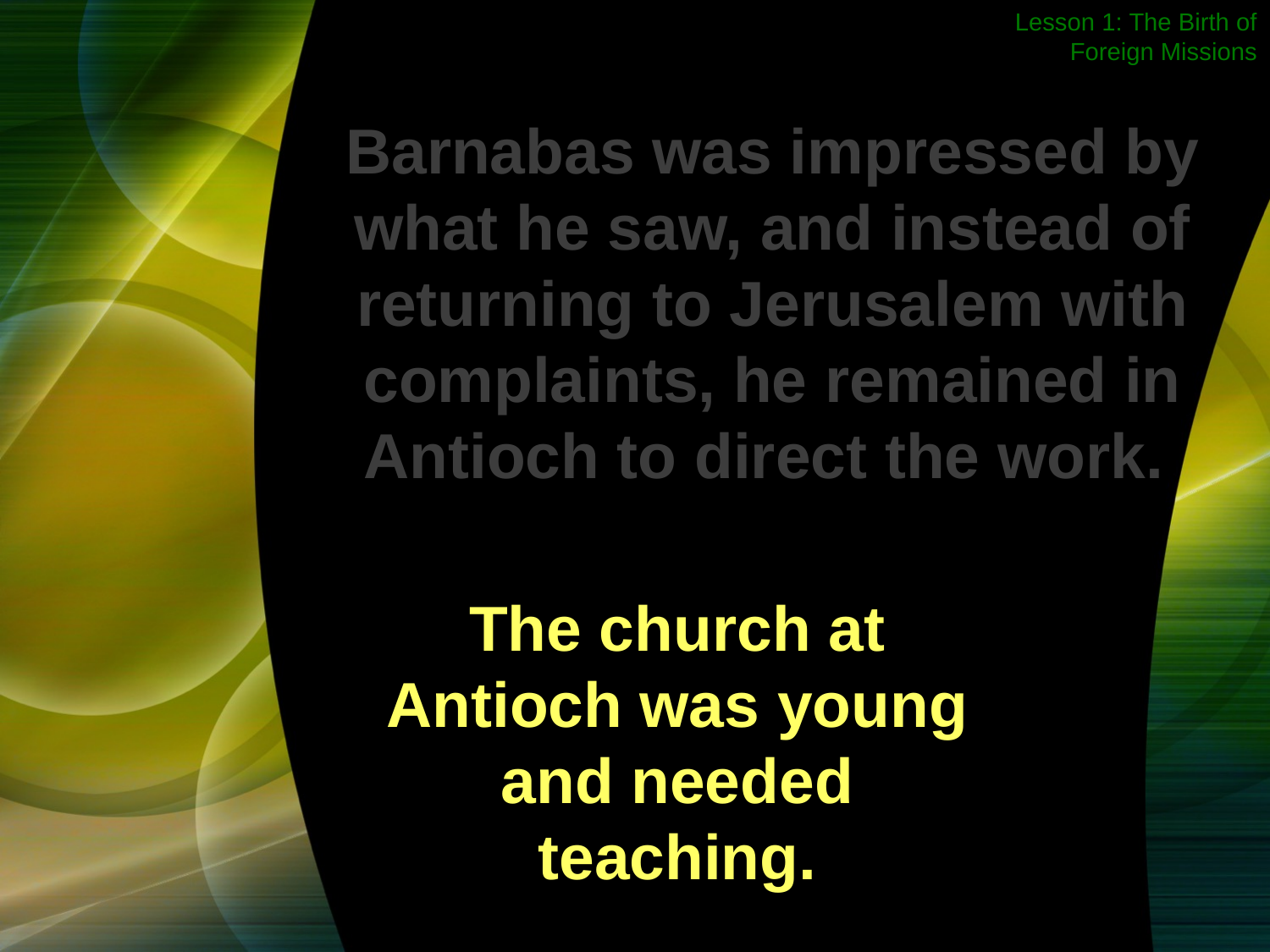

Lesson 1: The Birth of Foreign Missions
Barnabas was impressed by what he saw, and instead of returning to Jerusalem with complaints, he remained in Antioch to direct the work.
The church at Antioch was young and needed teaching.